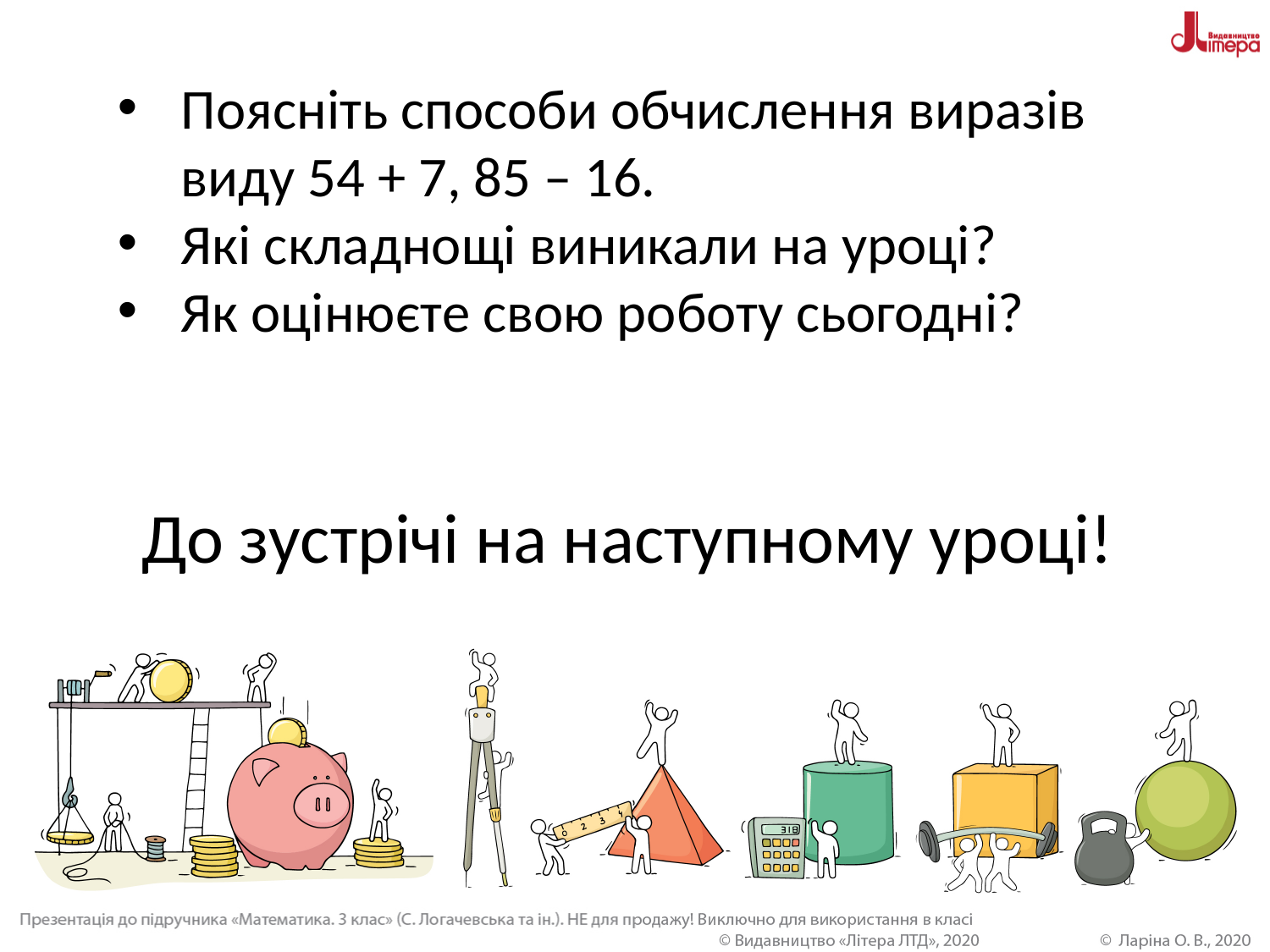

Поясніть способи обчислення виразів виду 54 + 7, 85 – 16.
Які складнощі виникали на уроці?
Як оцінюєте свою роботу сьогодні?
До зустрічі на наступному уроці!